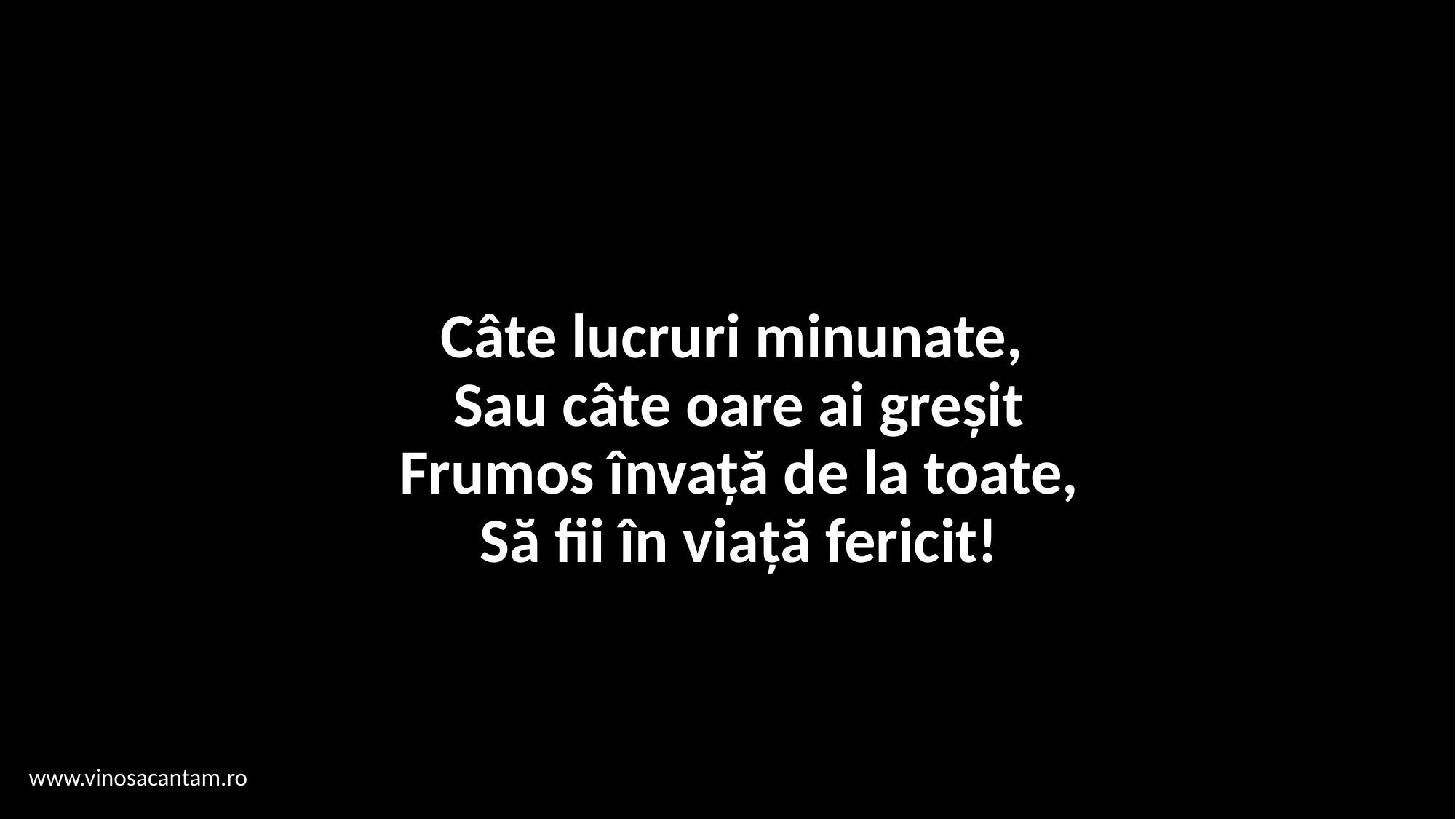

# Câte lucruri minunate, Sau câte oare ai greșit Frumos învață de la toate, Să fii în viață fericit!
www.vinosacantam.ro